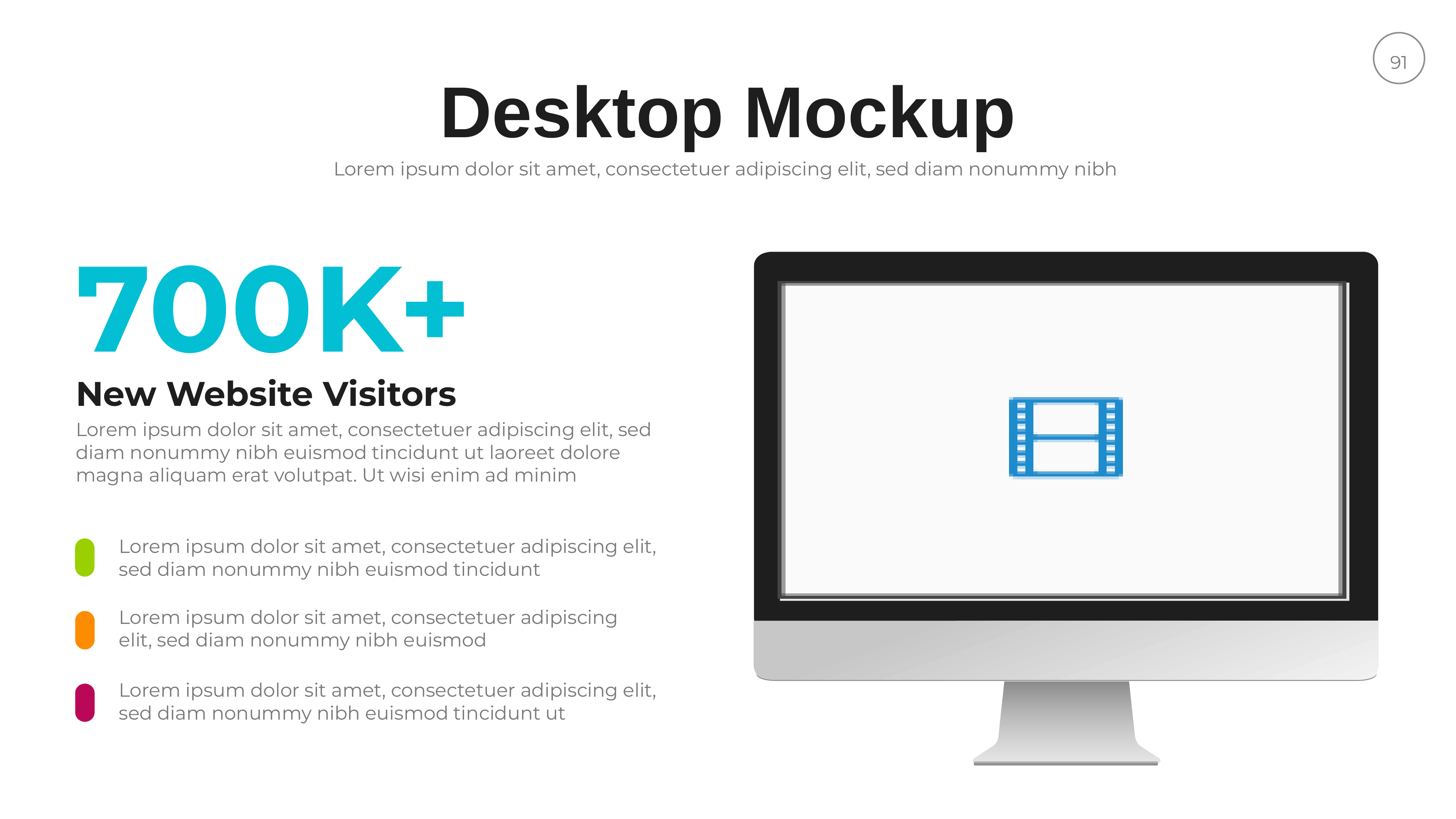

Desktop Mockup
Lorem ipsum dolor sit amet, consectetuer adipiscing elit, sed diam nonummy nibh
700K+

New Website Visitors

Lorem ipsum dolor sit amet, consectetuer adipiscing elit, sed diam nonummy nibh euismod tincidunt ut laoreet dolore magna aliquam erat volutpat. Ut wisi enim ad minim
Lorem ipsum dolor sit amet, consectetuer adipiscing elit, sed diam nonummy nibh euismod tincidunt

Lorem ipsum dolor sit amet, consectetuer adipiscing
elit, sed diam nonummy nibh euismod

Lorem ipsum dolor sit amet, consectetuer adipiscing elit, sed diam nonummy nibh euismod tincidunt ut